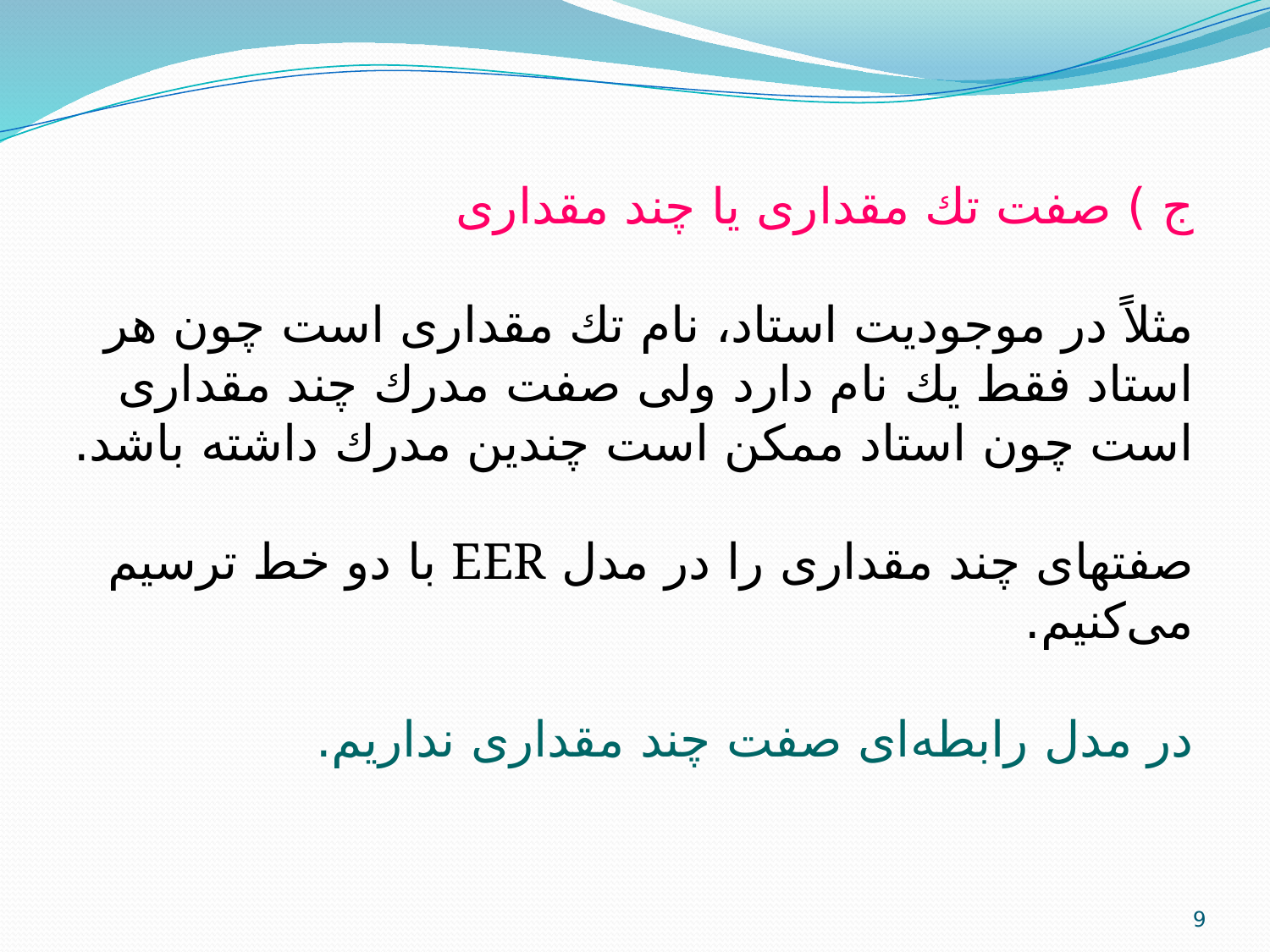

ج ) صفت تك مقداری يا چند مقداری

مثلاً در موجوديت استاد، نام تك مقداری است چون هر استاد فقط يك نام دارد ولی صفت مدرك چند مقداری است چون استاد ممكن است چندين مدرك داشته باشد.

صفتهای چند مقداری را در مدل EER با دو خط ترسيم می‌كنيم.

در مدل رابطه‌ای صفت چند مقداری نداريم.
9